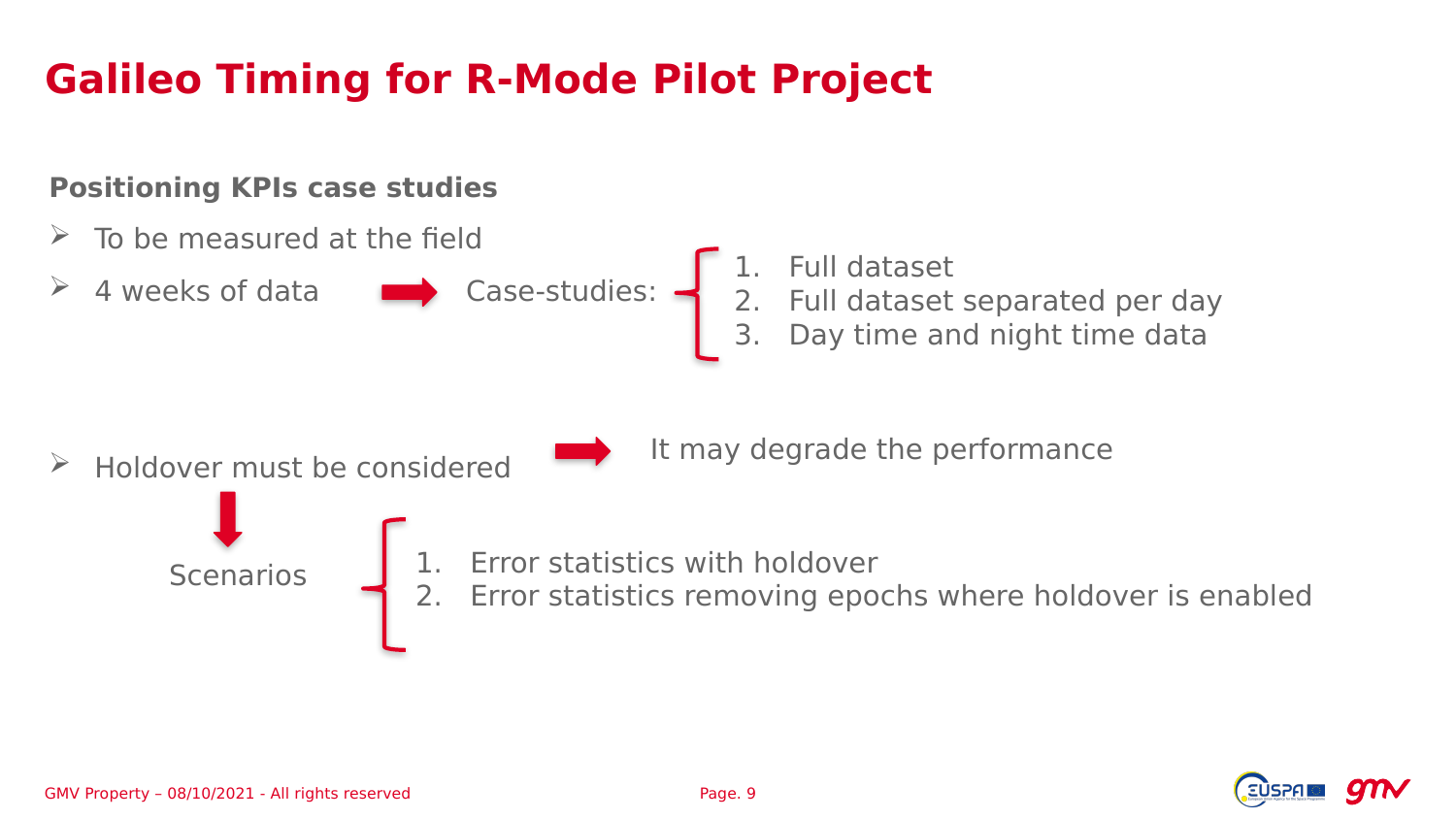

# Galileo Timing for R-Mode Pilot Project
Positioning KPIs case studies
To be measured at the field
4 weeks of data

Holdover must be considered

Full dataset
Full dataset separated per day
Day time and night time data

Case-studies:

It may degrade the performance

Error statistics with holdover
Error statistics removing epochs where holdover is enabled
Scenarios
Page. 9